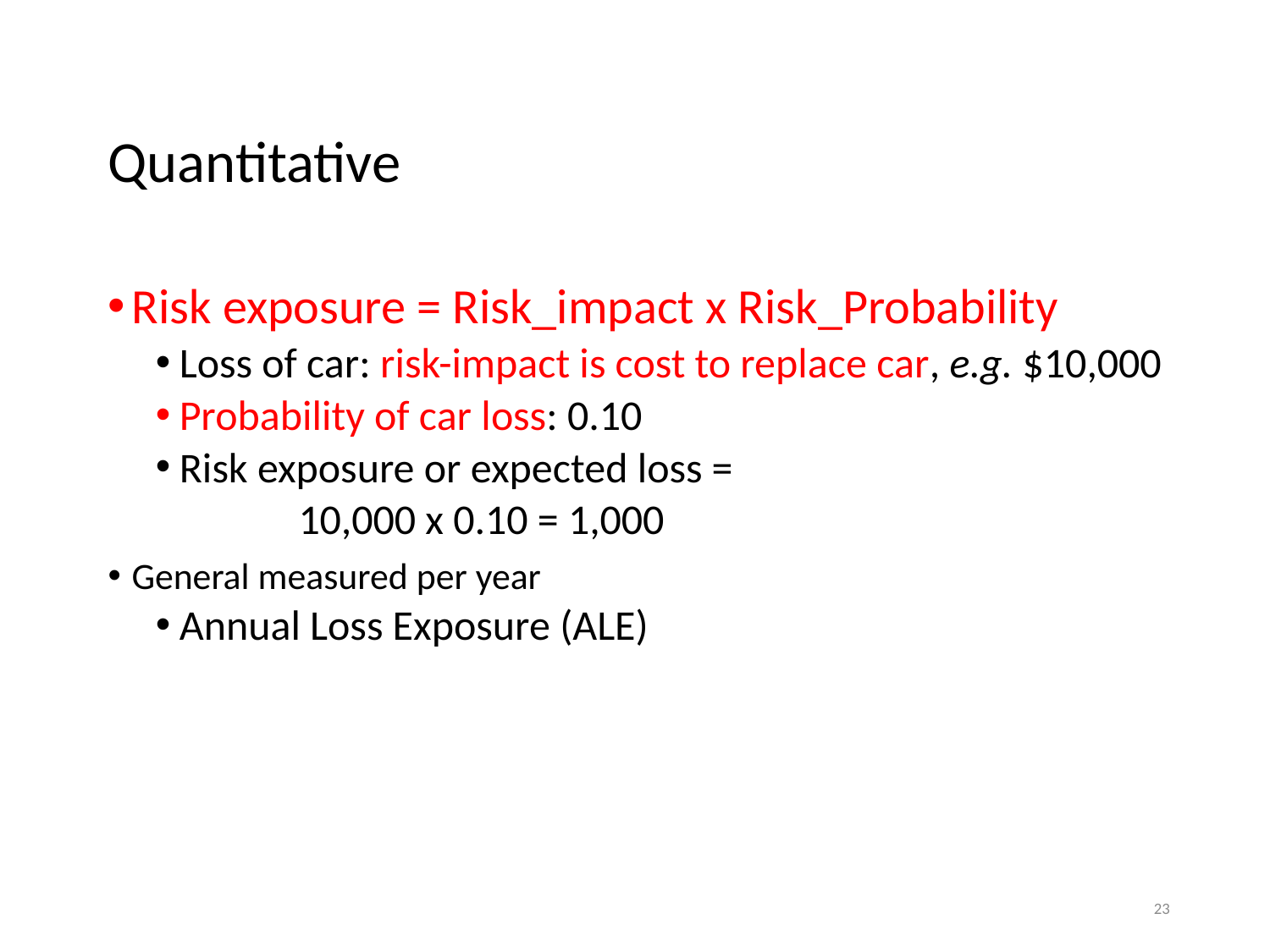

# Quantitative
Risk exposure = Risk_impact x Risk_Probability
Loss of car: risk-impact is cost to replace car, e.g. $10,000
Probability of car loss: 0.10
Risk exposure or expected loss =
	10,000 x 0.10 = 1,000
General measured per year
Annual Loss Exposure (ALE)
23